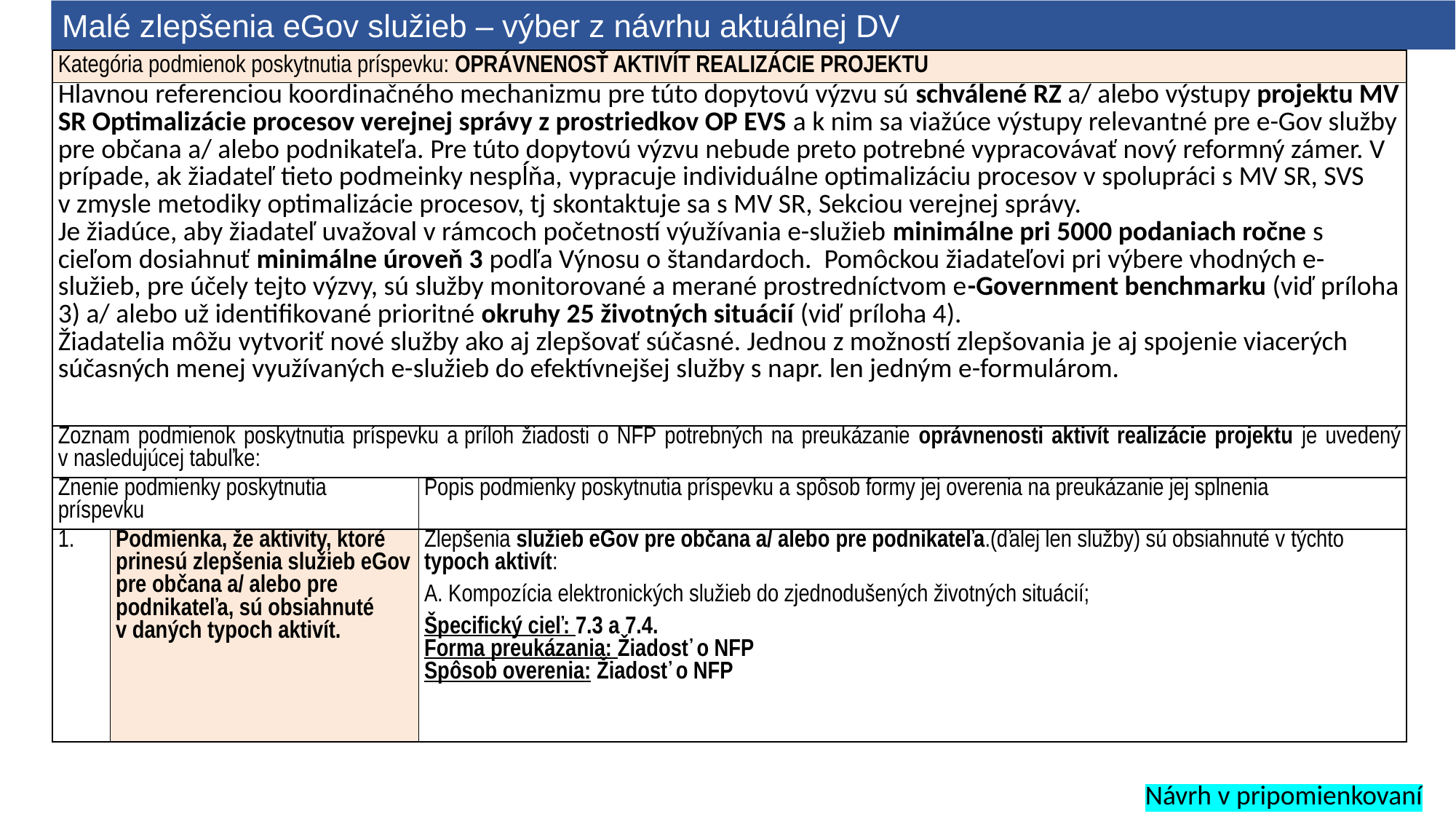

Malé zlepšenia eGov služieb – výber z návrhu aktuálnej DV
| Kategória podmienok poskytnutia príspevku: OPRÁVNENOSŤ AKTIVÍT REALIZÁCIE PROJEKTU |  |  |
| --- | --- | --- |
| Hlavnou referenciou koordinačného mechanizmu pre túto dopytovú výzvu sú schválené RZ a/ alebo výstupy projektu MV SR Optimalizácie procesov verejnej správy z prostriedkov OP EVS a k nim sa viažúce výstupy relevantné pre e-Gov služby pre občana a/ alebo podnikateľa. Pre túto dopytovú výzvu nebude preto potrebné vypracovávať nový reformný zámer. V prípade, ak žiadateľ tieto podmeinky nespĺňa, vypracuje individuálne optimalizáciu procesov v spolupráci s MV SR, SVS v zmysle metodiky optimalizácie procesov, tj skontaktuje sa s MV SR, Sekciou verejnej správy. Je žiadúce, aby žiadateľ uvažoval v rámcoch početností výužívania e-služieb minimálne pri 5000 podaniach ročne s cieľom dosiahnuť minimálne úroveň 3 podľa Výnosu o štandardoch. Pomôckou žiadateľovi pri výbere vhodných e-služieb, pre účely tejto výzvy, sú služby monitorované a merané prostredníctvom e-Government benchmarku (viď príloha 3) a/ alebo už identifikované prioritné okruhy 25 životných situácií (viď príloha 4). Žiadatelia môžu vytvoriť nové služby ako aj zlepšovať súčasné. Jednou z možností zlepšovania je aj spojenie viacerých súčasných menej využívaných e-služieb do efektívnejšej služby s napr. len jedným e-formulárom. |  |  |
| Zoznam podmienok poskytnutia príspevku a príloh žiadosti o NFP potrebných na preukázanie oprávnenosti aktivít realizácie projektu je uvedený v nasledujúcej tabuľke: |  |  |
| Znenie podmienky poskytnutia príspevku |  | Popis podmienky poskytnutia príspevku a spôsob formy jej overenia na preukázanie jej splnenia |
| 1. | Podmienka, že aktivity, ktoré prinesú zlepšenia služieb eGov pre občana a/ alebo pre podnikateľa, sú obsiahnuté v daných typoch aktivít. | Zlepšenia služieb eGov pre občana a/ alebo pre podnikateľa.(ďalej len služby) sú obsiahnuté v týchto typoch aktivít: A. Kompozícia elektronických služieb do zjednodušených životných situácií; Špecifický cieľ: 7.3 a 7.4. Forma preukázania: Žiadosť o NFP Spôsob overenia: Žiadosť o NFP |
Návrh v pripomienkovaní